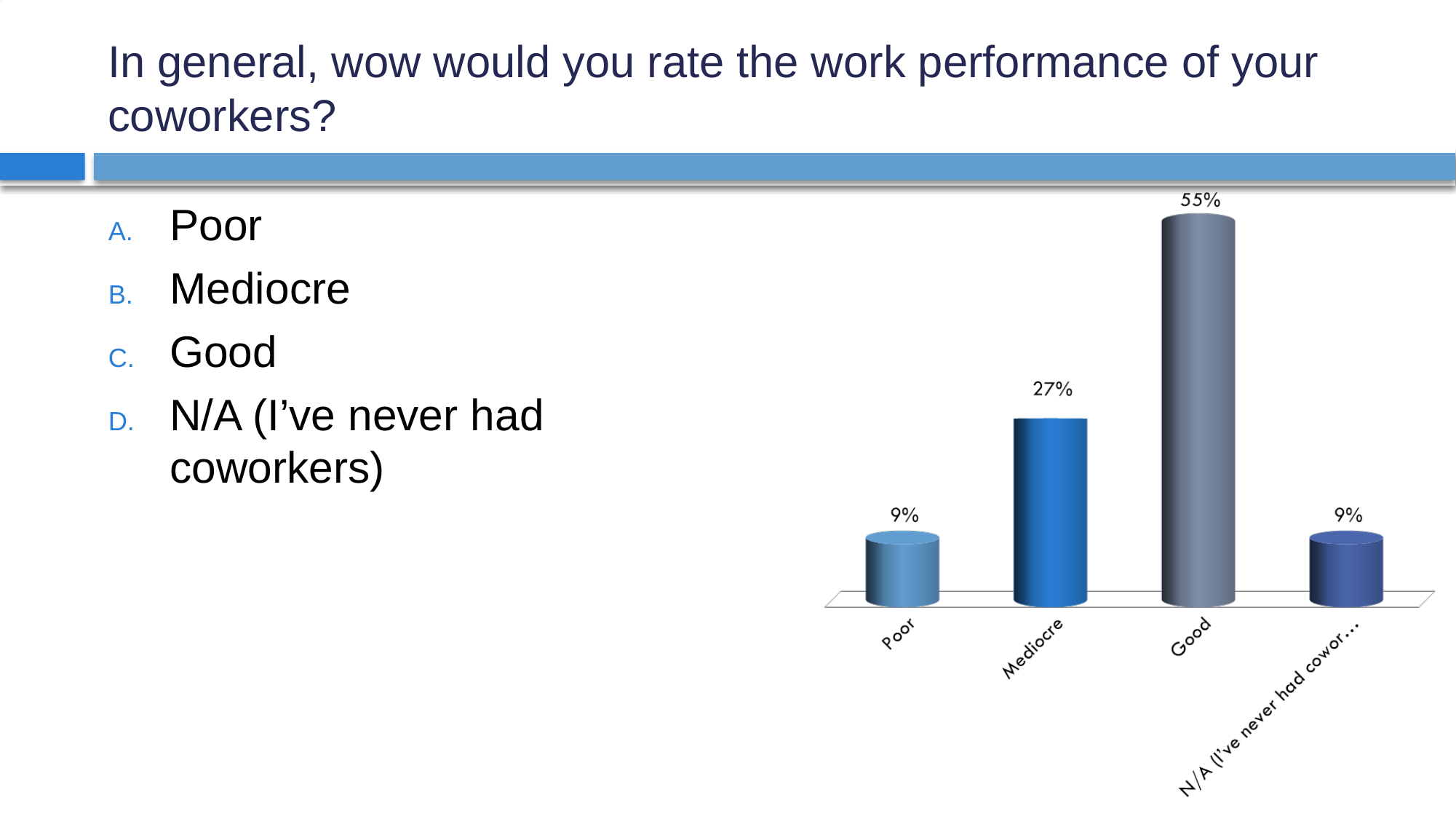

# In general, wow would you rate the work performance of your coworkers?
Poor
Mediocre
Good
N/A (I’ve never had coworkers)